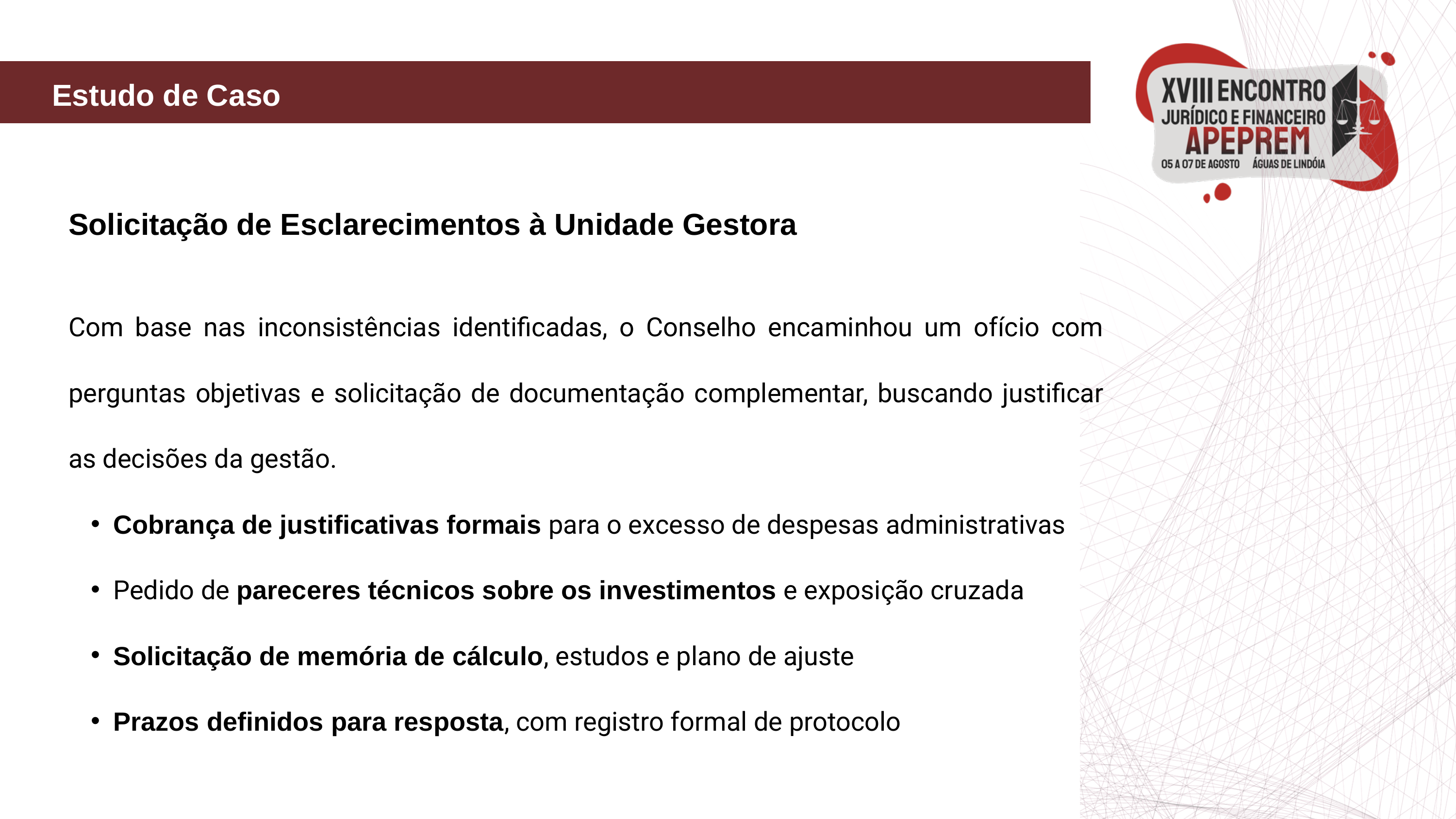

Estudo de Caso
Solicitação de Esclarecimentos à Unidade Gestora
Com base nas inconsistências identificadas, o Conselho encaminhou um ofício com perguntas objetivas e solicitação de documentação complementar, buscando justificar as decisões da gestão.
Cobrança de justificativas formais para o excesso de despesas administrativas
Pedido de pareceres técnicos sobre os investimentos e exposição cruzada
Solicitação de memória de cálculo, estudos e plano de ajuste
Prazos definidos para resposta, com registro formal de protocolo